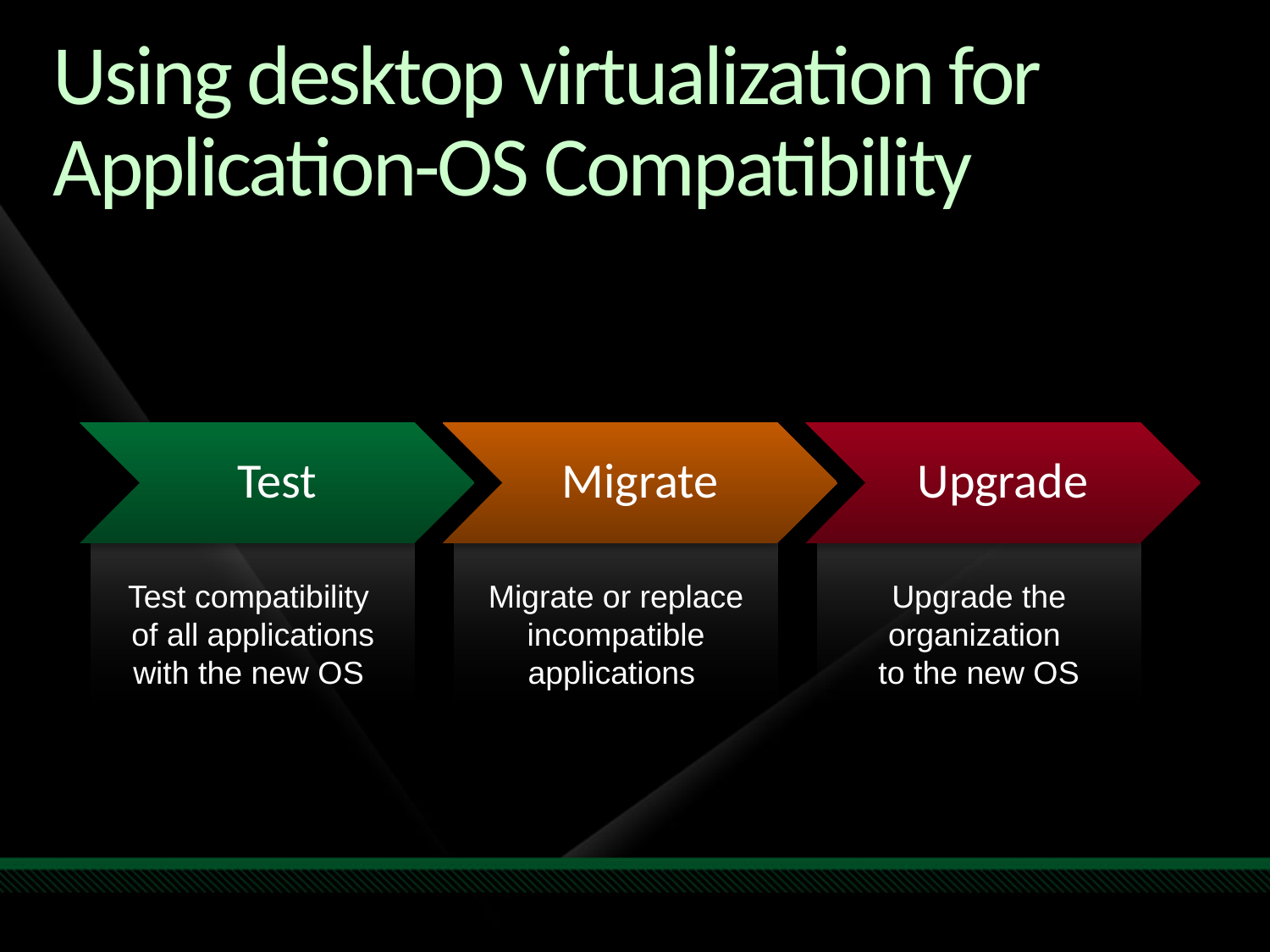

# Using desktop virtualization for Application-OS Compatibility
Test
Migrate
Upgrade
Test compatibility
of all applications with the new OS
Migrate or replace incompatible applications
Upgrade the organization
to the new OS